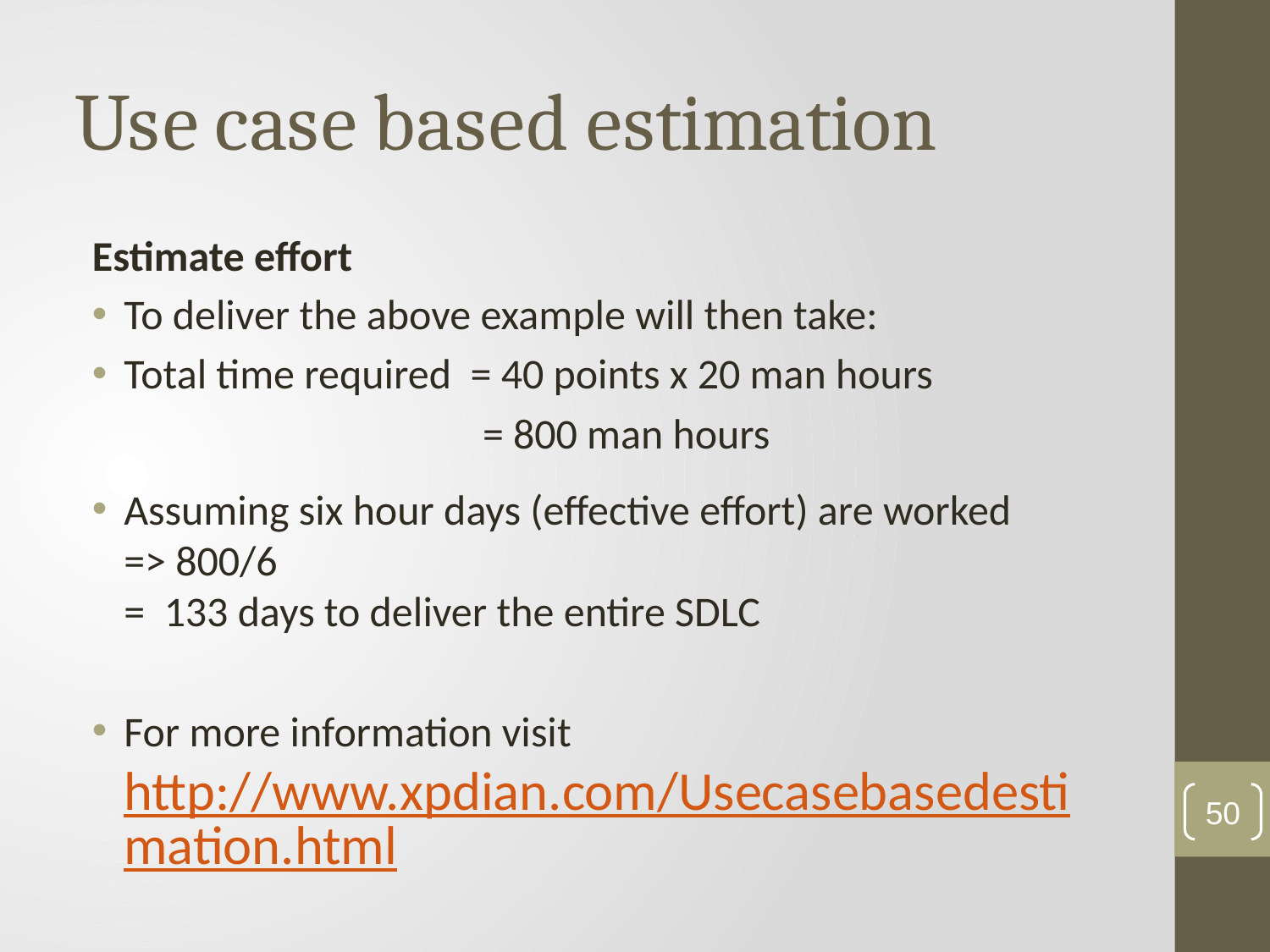

# Use case based estimation
Estimate effort
To deliver the above example will then take:
Total time required  = 40 points x 20 man hours
			 = 800 man hours
Assuming six hour days (effective effort) are worked    
=> 800/6
=  133 days to deliver the entire SDLC

For more information visit http://www.xpdian.com/Usecasebasedestimation.html
50